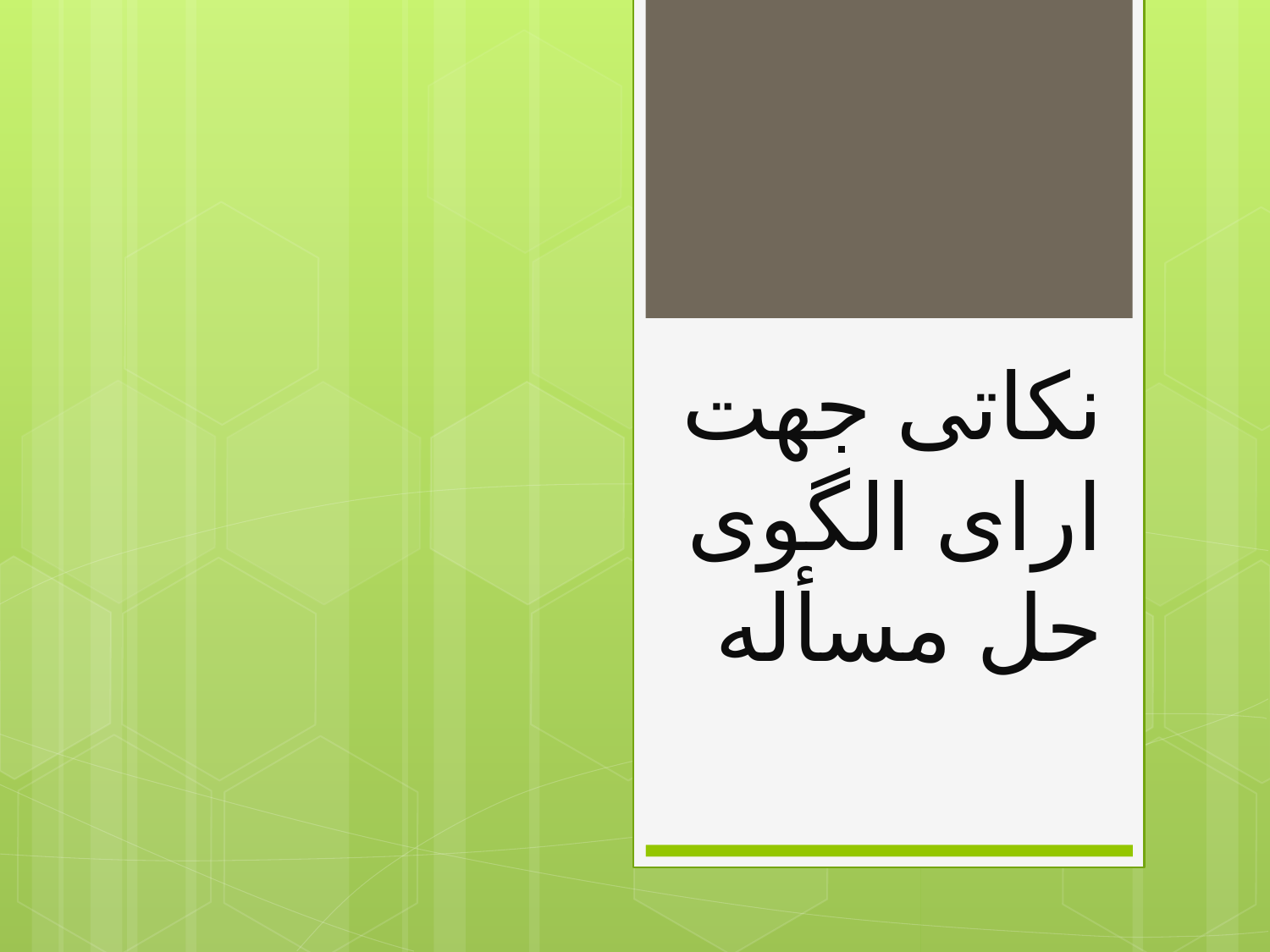

# نکاتی جهت ارای الگوی حل مسأله